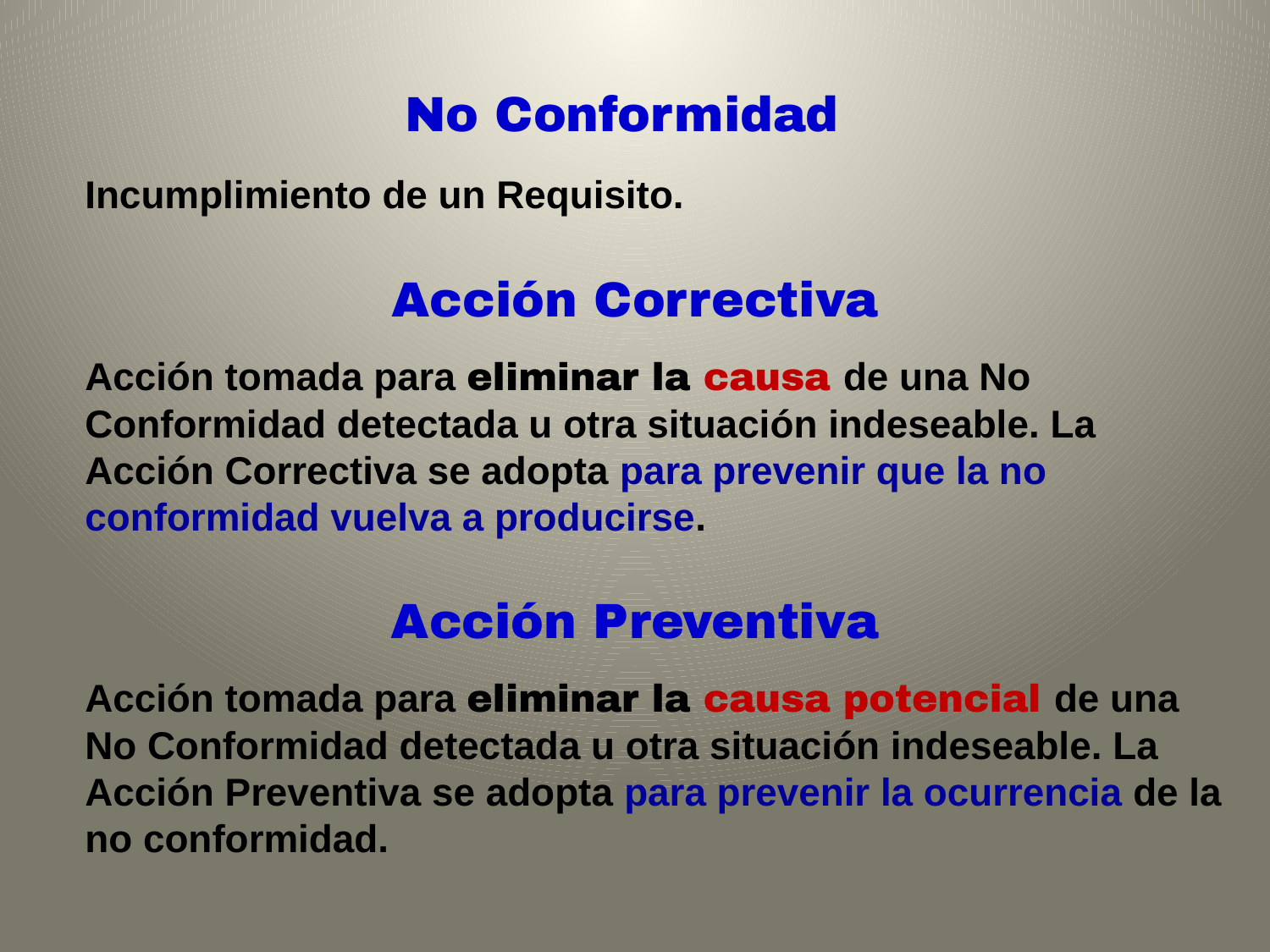

No Conformidad

	Incumplimiento de un Requisito.

Acción Correctiva

	Acción tomada para eliminar la causa de una No Conformidad detectada u otra situación indeseable. La Acción Correctiva se adopta para prevenir que la no conformidad vuelva a producirse.

Acción Preventiva

	Acción tomada para eliminar la causa potencial de una No Conformidad detectada u otra situación indeseable. La Acción Preventiva se adopta para prevenir la ocurrencia de la no conformidad.